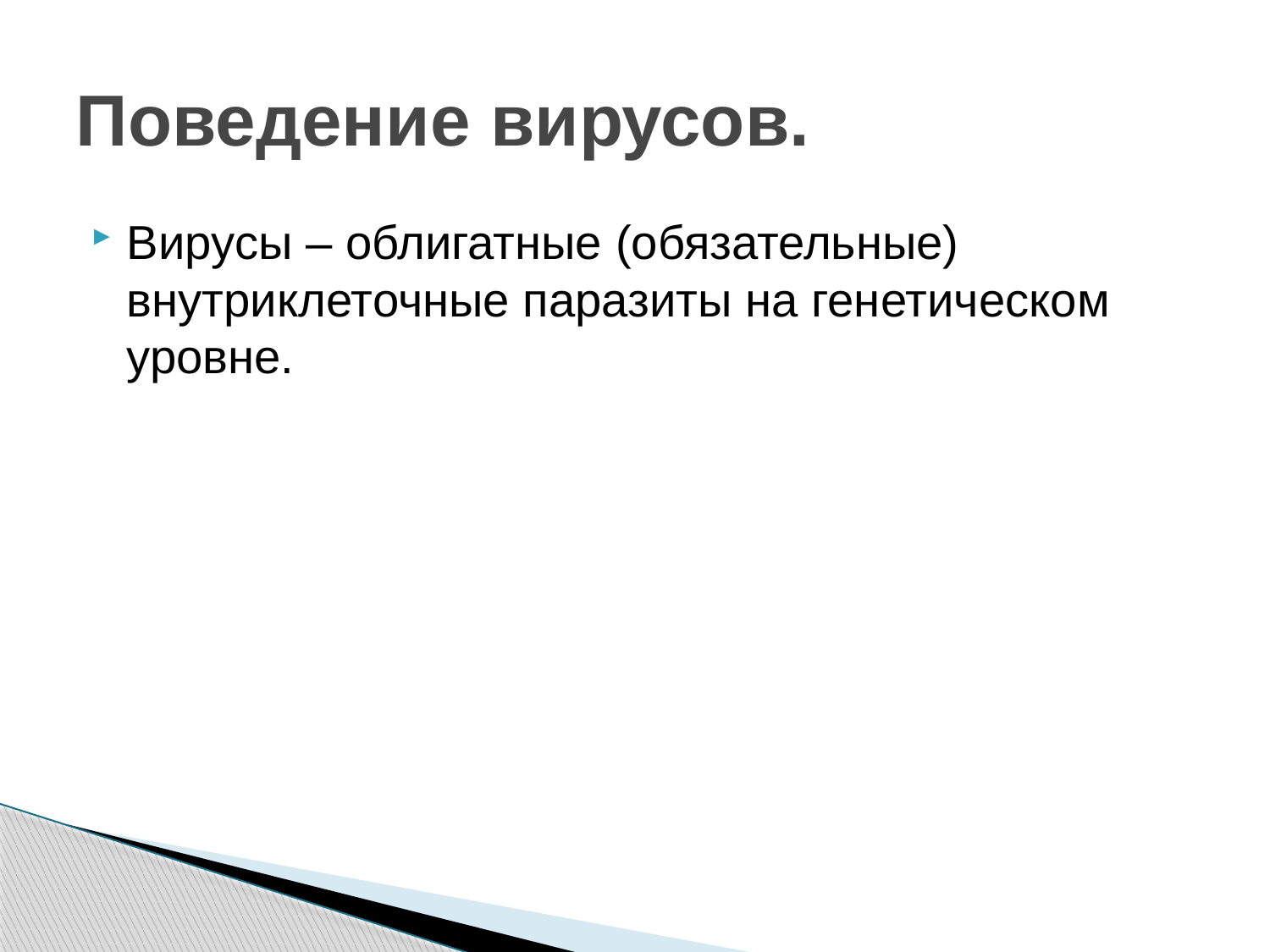

# Поведение вирусов.
Вирусы – облигатные (обязательные) внутриклеточные паразиты на генетическом уровне.